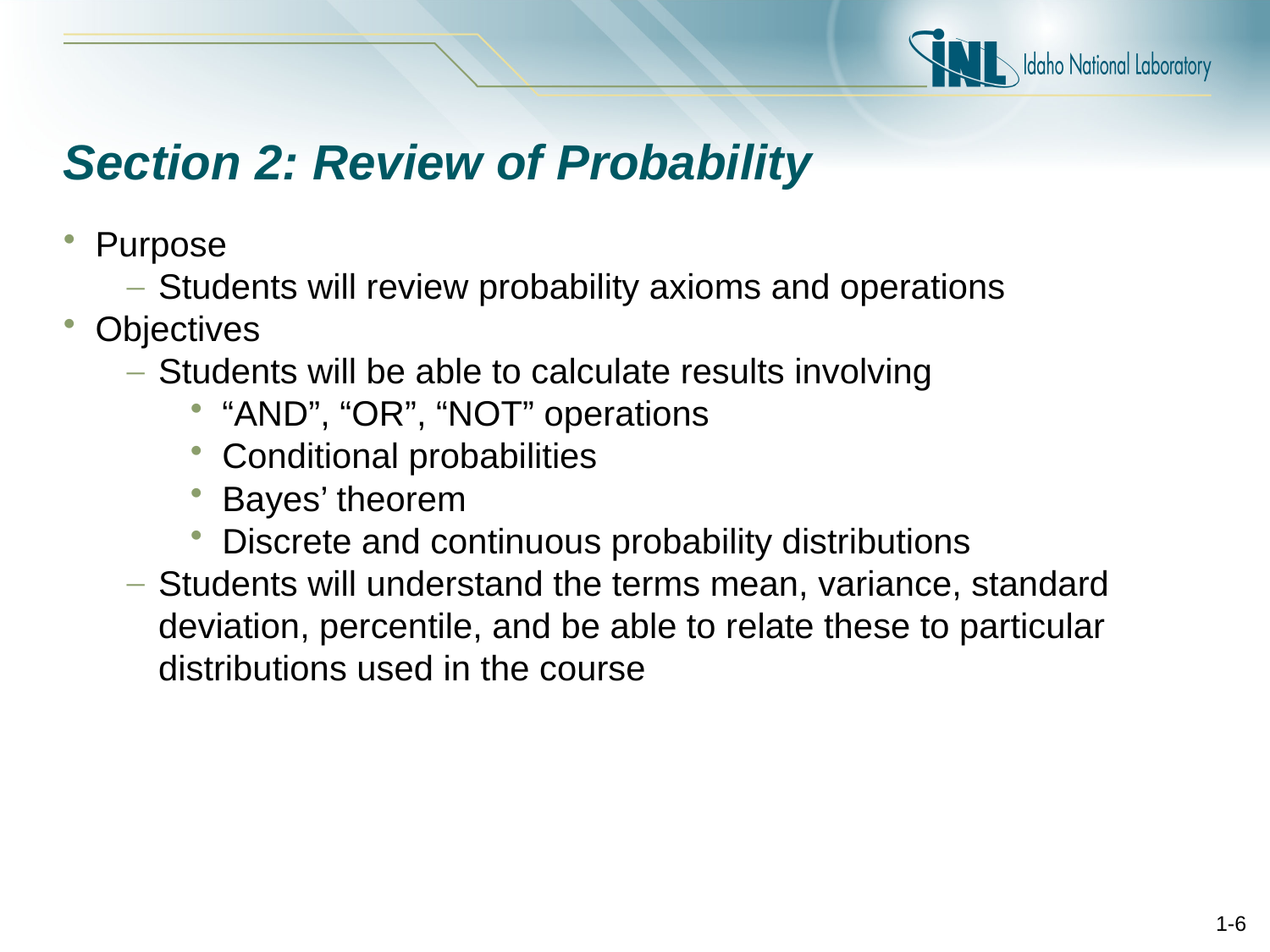

# Section 2: Review of Probability
Purpose
Students will review probability axioms and operations
Objectives
Students will be able to calculate results involving
“AND”, “OR”, “NOT” operations
Conditional probabilities
Bayes’ theorem
Discrete and continuous probability distributions
Students will understand the terms mean, variance, standard deviation, percentile, and be able to relate these to particular distributions used in the course

1-6